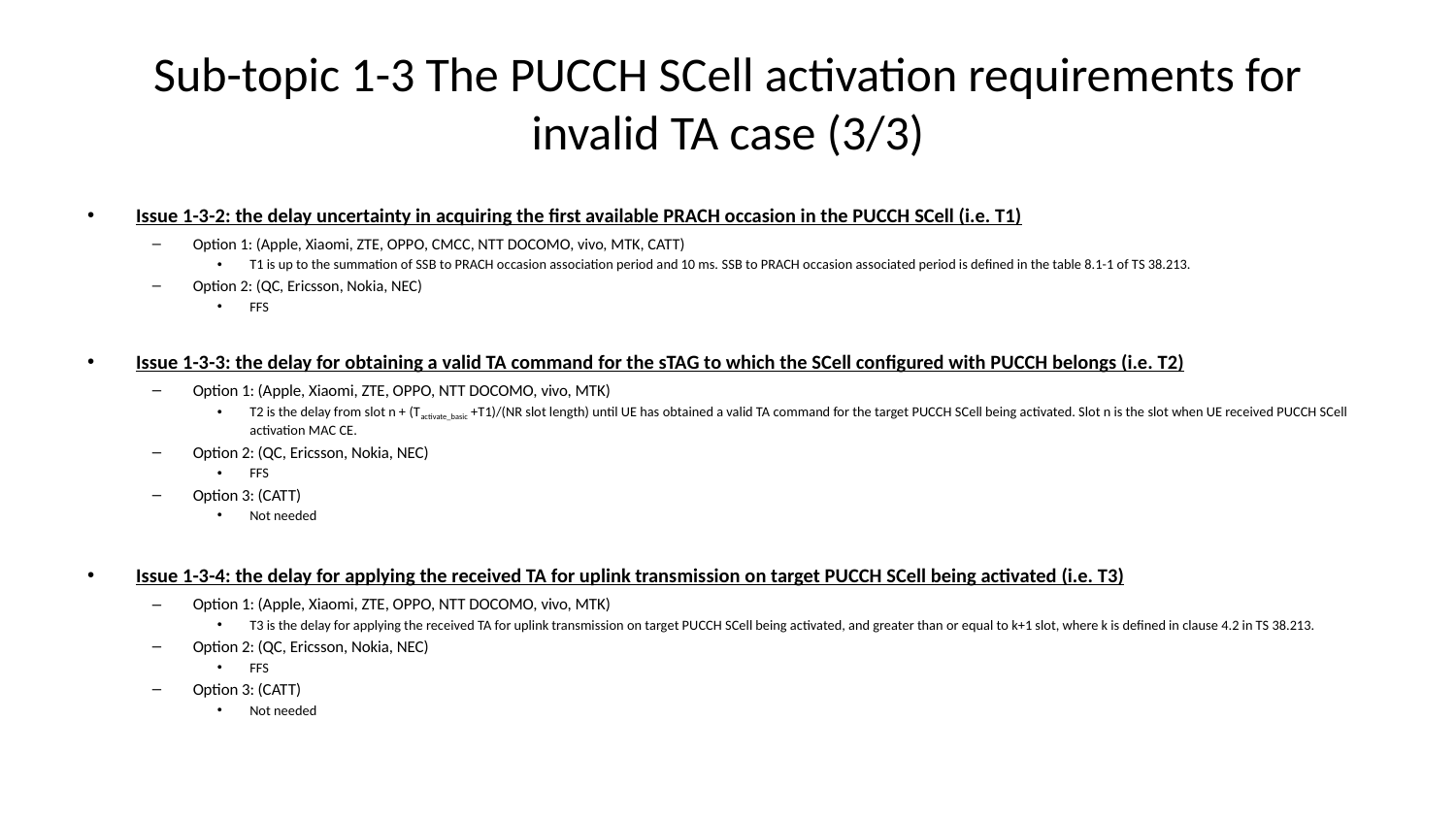

# Sub-topic 1-3 The PUCCH SCell activation requirements for invalid TA case (3/3)
Issue 1-3-2: the delay uncertainty in acquiring the first available PRACH occasion in the PUCCH SCell (i.e. T1)
Option 1: (Apple, Xiaomi, ZTE, OPPO, CMCC, NTT DOCOMO, vivo, MTK, CATT)
T1 is up to the summation of SSB to PRACH occasion association period and 10 ms. SSB to PRACH occasion associated period is defined in the table 8.1-1 of TS 38.213.
Option 2: (QC, Ericsson, Nokia, NEC)
FFS

Issue 1-3-3: the delay for obtaining a valid TA command for the sTAG to which the SCell configured with PUCCH belongs (i.e. T2)
Option 1: (Apple, Xiaomi, ZTE, OPPO, NTT DOCOMO, vivo, MTK)
T2 is the delay from slot n + (Tactivate_basic +T1)/(NR slot length) until UE has obtained a valid TA command for the target PUCCH SCell being activated. Slot n is the slot when UE received PUCCH SCell activation MAC CE.
Option 2: (QC, Ericsson, Nokia, NEC)
FFS
Option 3: (CATT)
Not needed

Issue 1-3-4: the delay for applying the received TA for uplink transmission on target PUCCH SCell being activated (i.e. T3)
Option 1: (Apple, Xiaomi, ZTE, OPPO, NTT DOCOMO, vivo, MTK)
T3 is the delay for applying the received TA for uplink transmission on target PUCCH SCell being activated, and greater than or equal to k+1 slot, where k is defined in clause 4.2 in TS 38.213.
Option 2: (QC, Ericsson, Nokia, NEC)
FFS
Option 3: (CATT)
Not needed